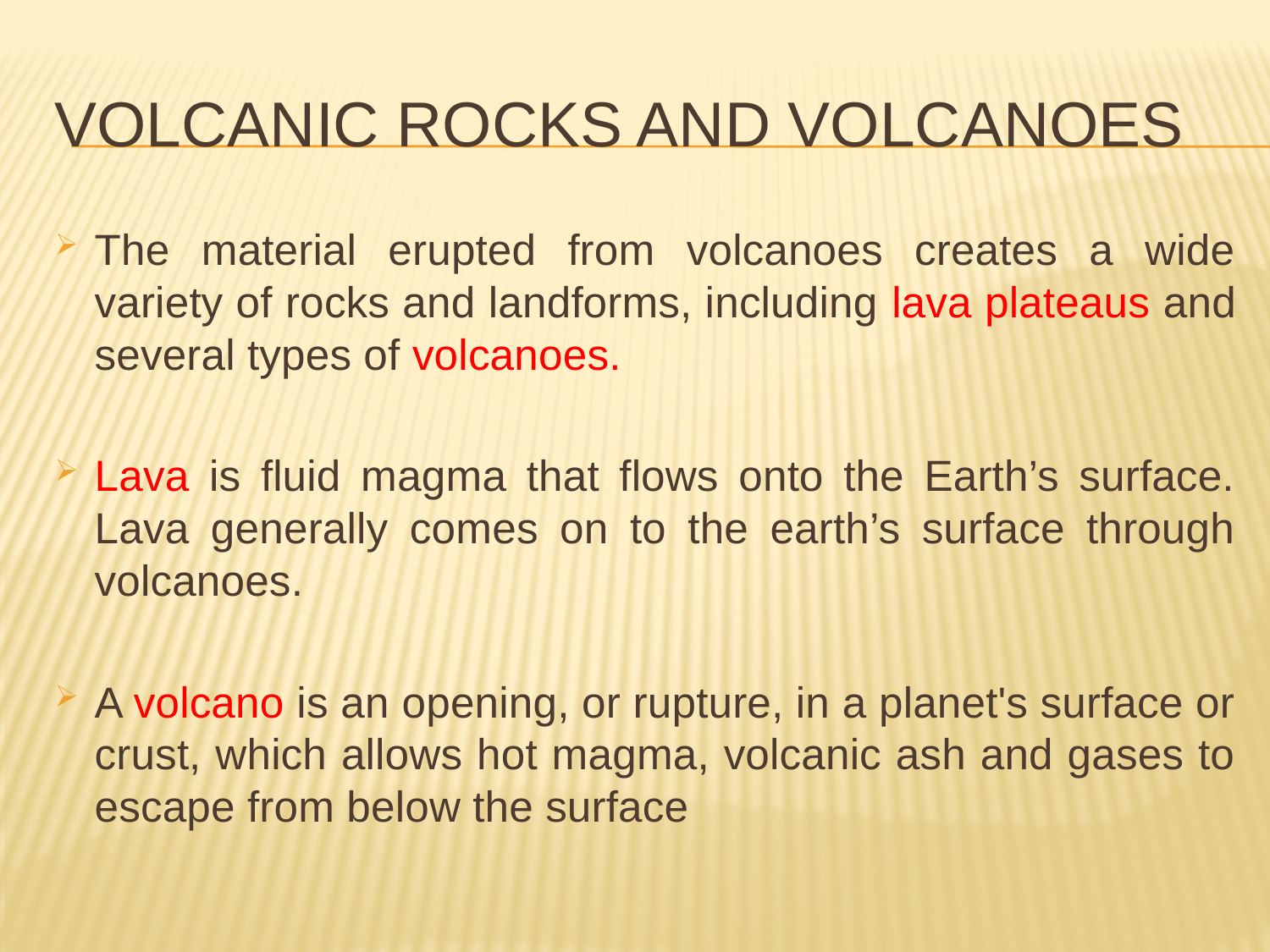

# VOLCANIC ROCKS AND VOLCANOES
The material erupted from volcanoes creates a wide variety of rocks and landforms, including lava plateaus and several types of volcanoes.

Lava is fluid magma that flows onto the Earth’s surface. Lava generally comes on to the earth’s surface through volcanoes.

A volcano is an opening, or rupture, in a planet's surface or crust, which allows hot magma, volcanic ash and gases to escape from below the surface